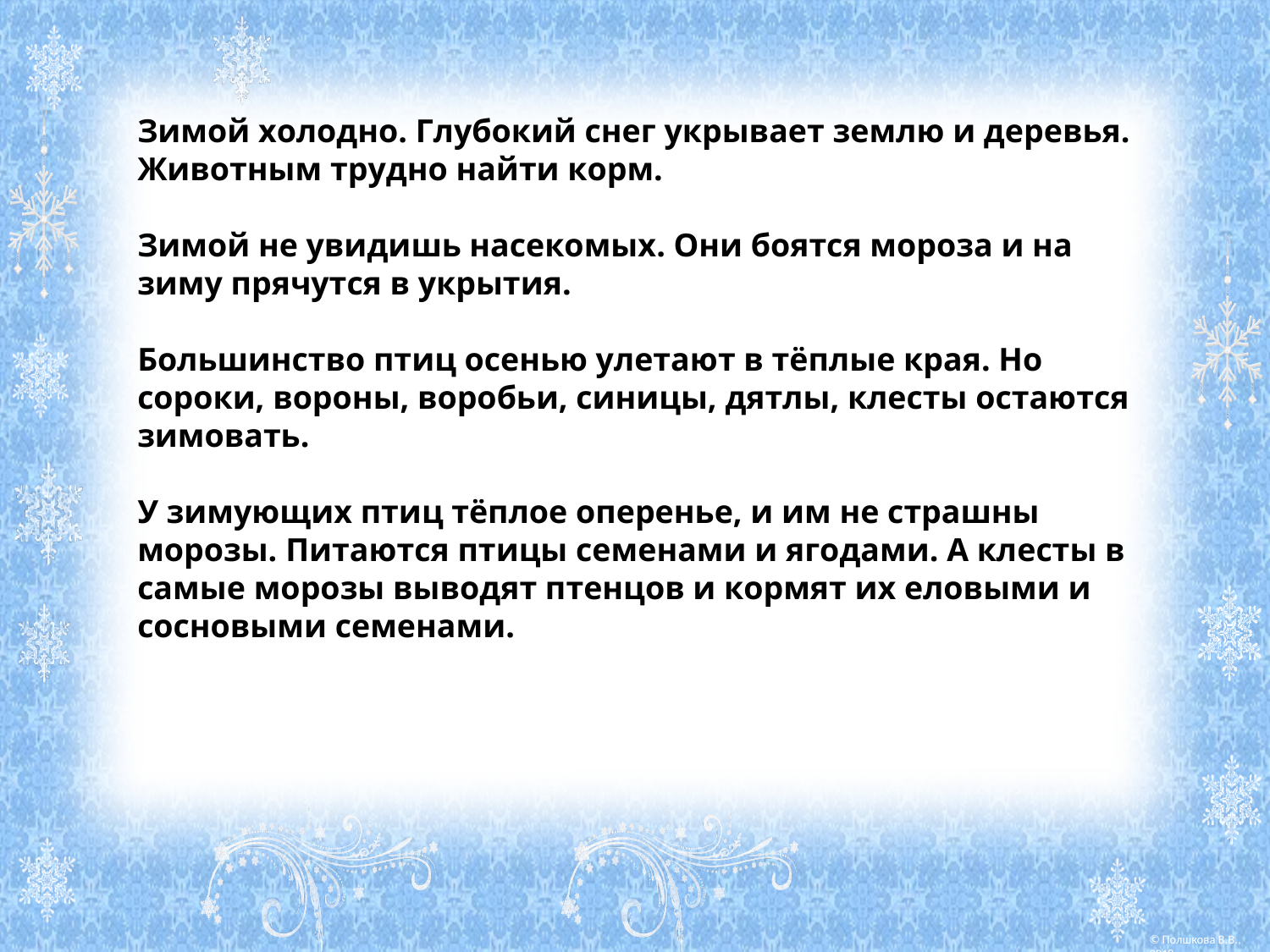

Зимой холодно. Глубокий снег укрывает землю и деревья. Животным трудно найти корм.

Зимой не увидишь насекомых. Они боятся мороза и на зиму прячутся в укрытия.

Большинство птиц осенью улетают в тёплые края. Но сороки, вороны, воробьи, синицы, дятлы, клесты остаются зимовать.

У зимующих птиц тёплое оперенье, и им не страшны морозы. Питаются птицы семенами и ягодами. А клесты в самые морозы выводят птенцов и кормят их еловыми и сосновыми семенами.